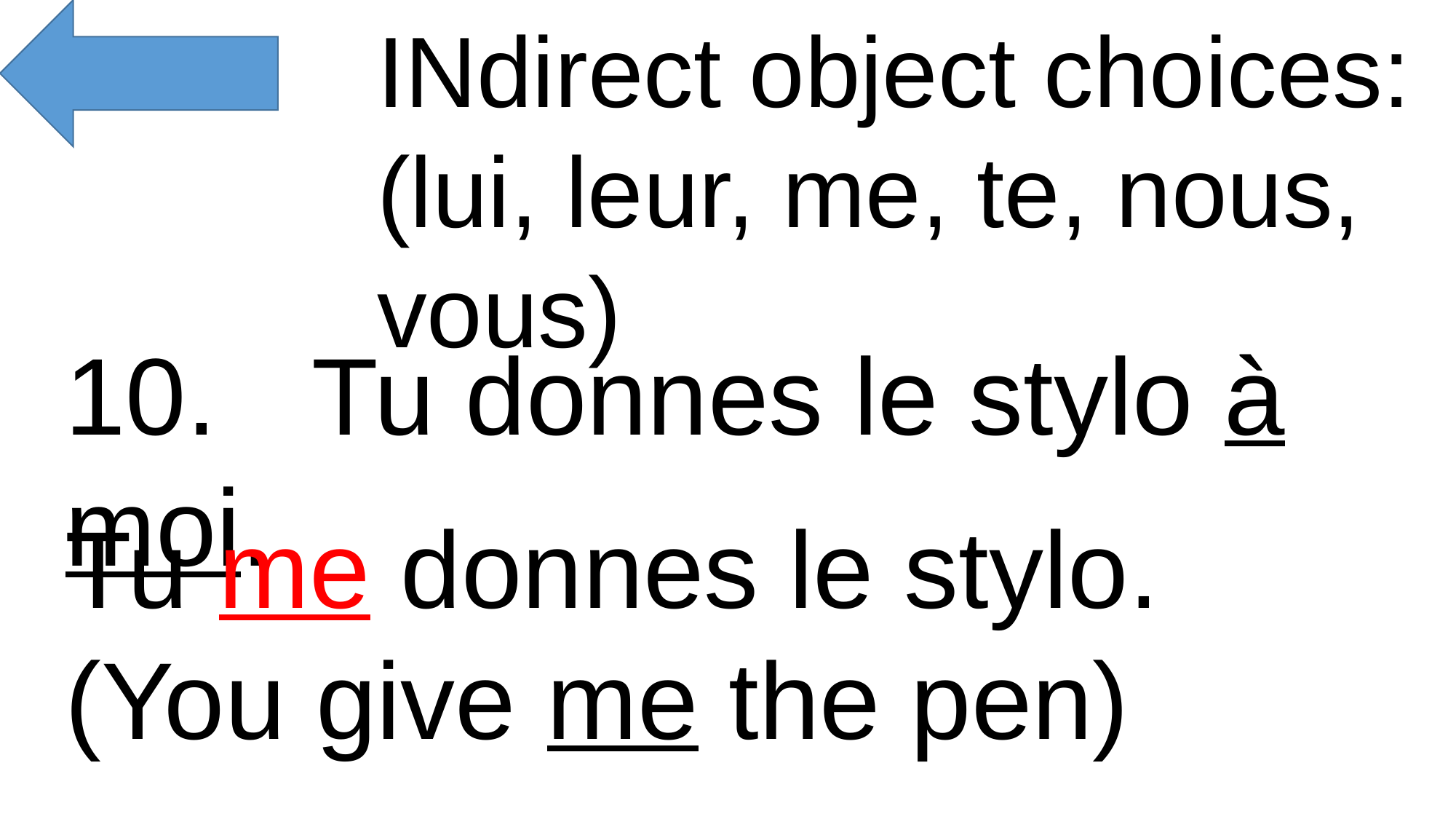

INdirect object choices:
(lui, leur, me, te, nous, vous)
10.	 Tu donnes le stylo à moi.
Tu me donnes le stylo.
(You give me the pen)